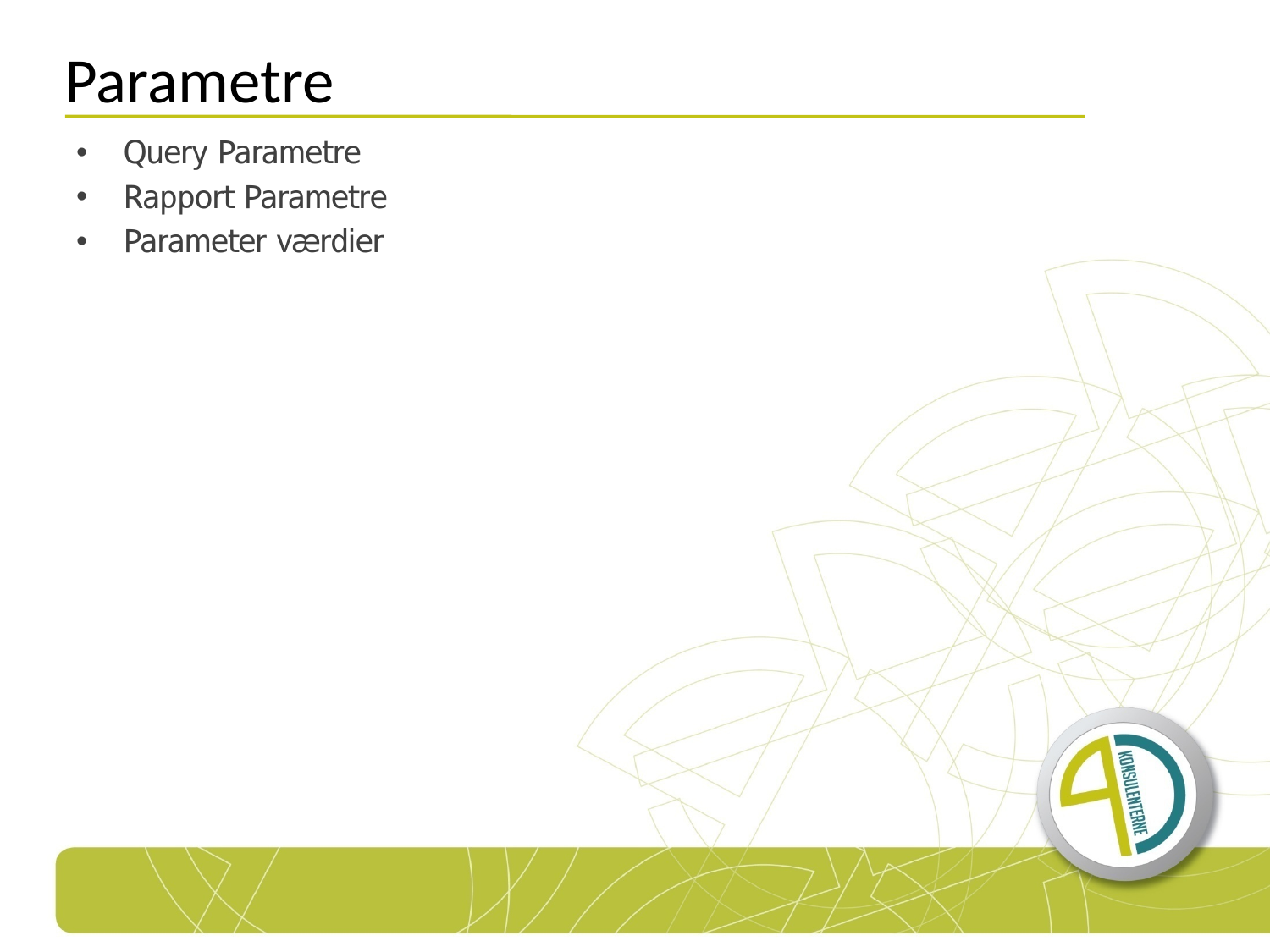

# Parametre
Query Parametre
Rapport Parametre
Parameter værdier